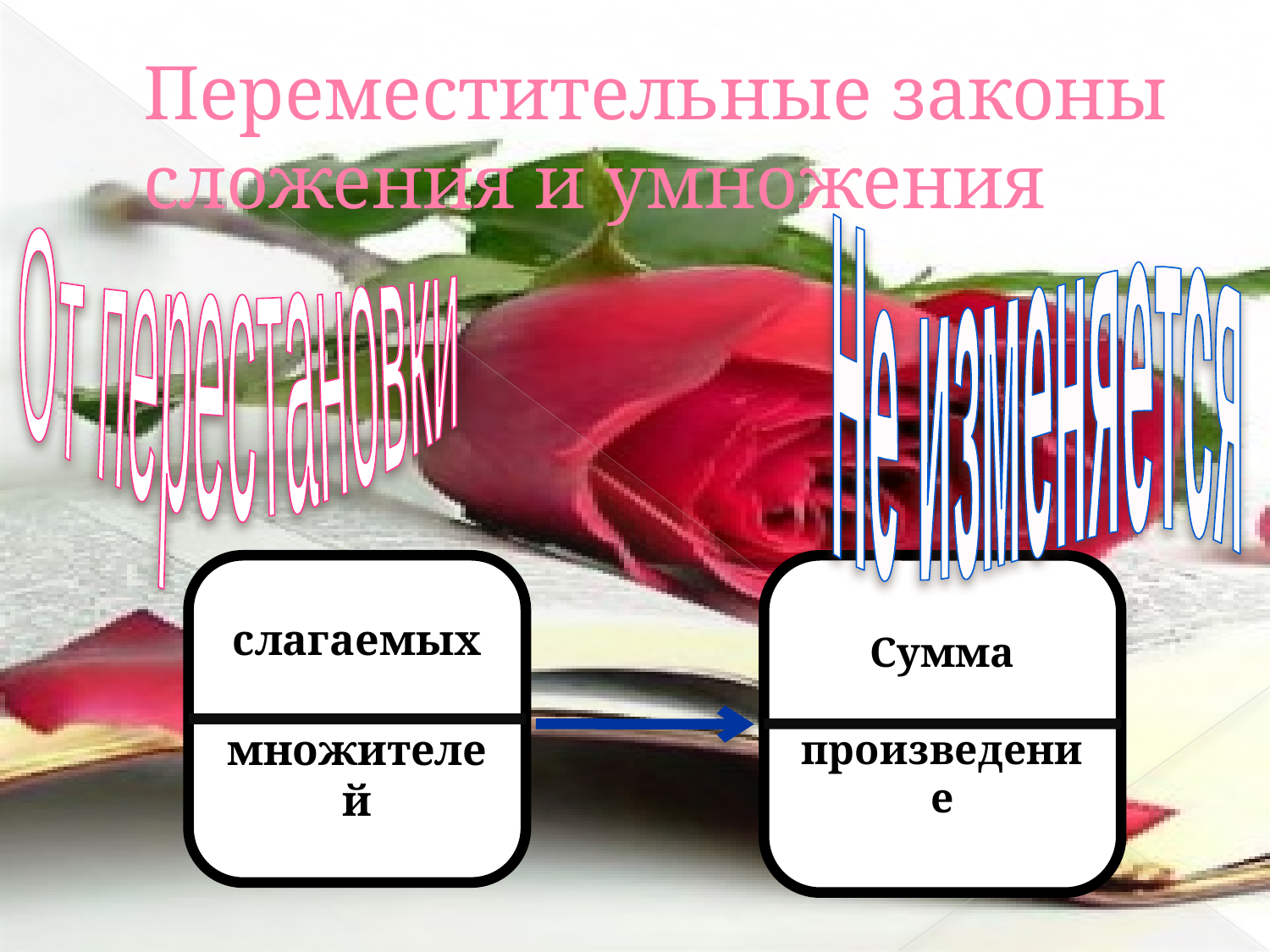

# Переместительные законы сложения и умножения
Не изменяется
От перестановки

слагаемых

множителей
Сумма

произведение